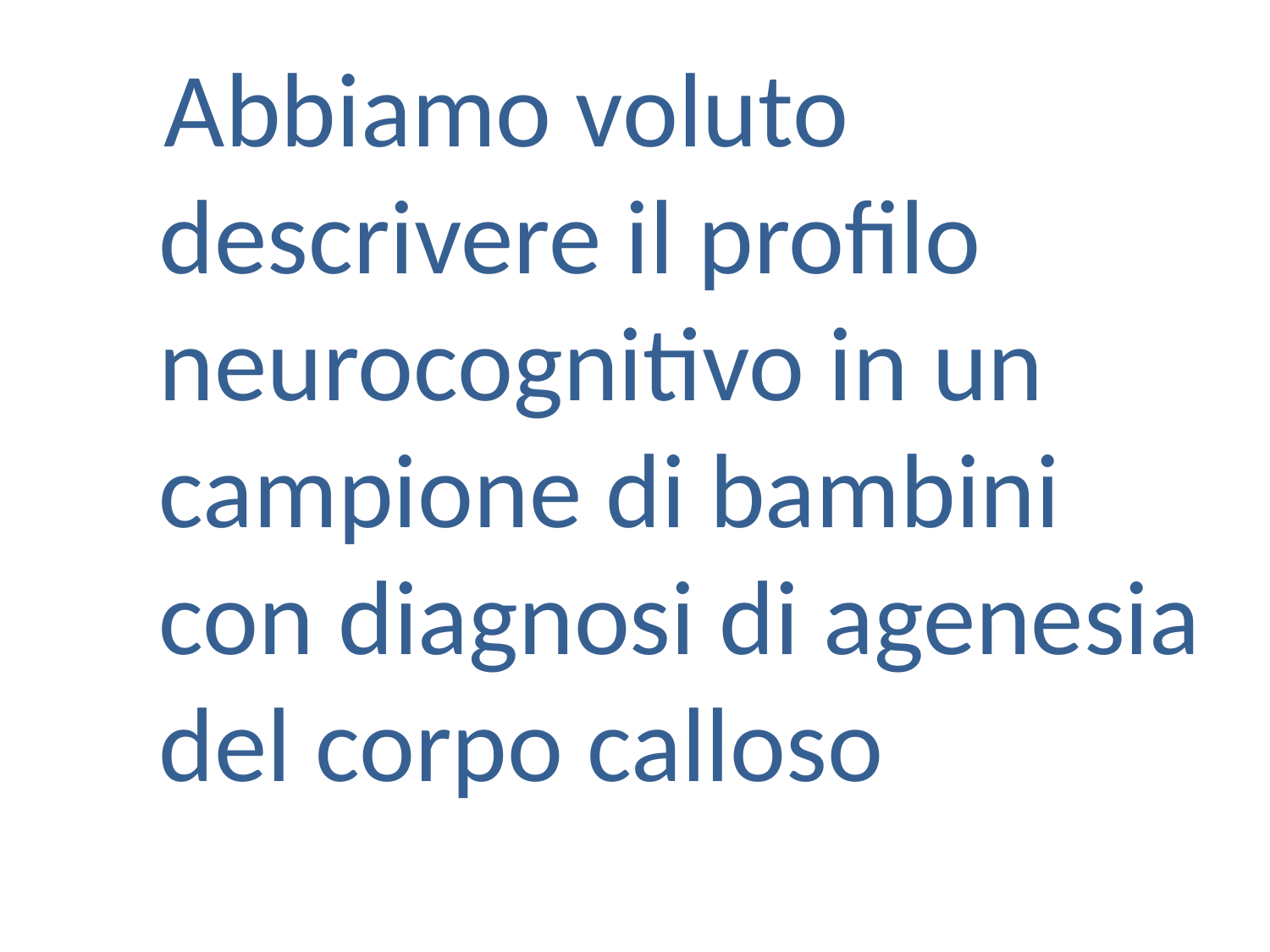

Abbiamo voluto descrivere il profilo  neurocognitivo in un campione di bambini con diagnosi di agenesia del corpo calloso